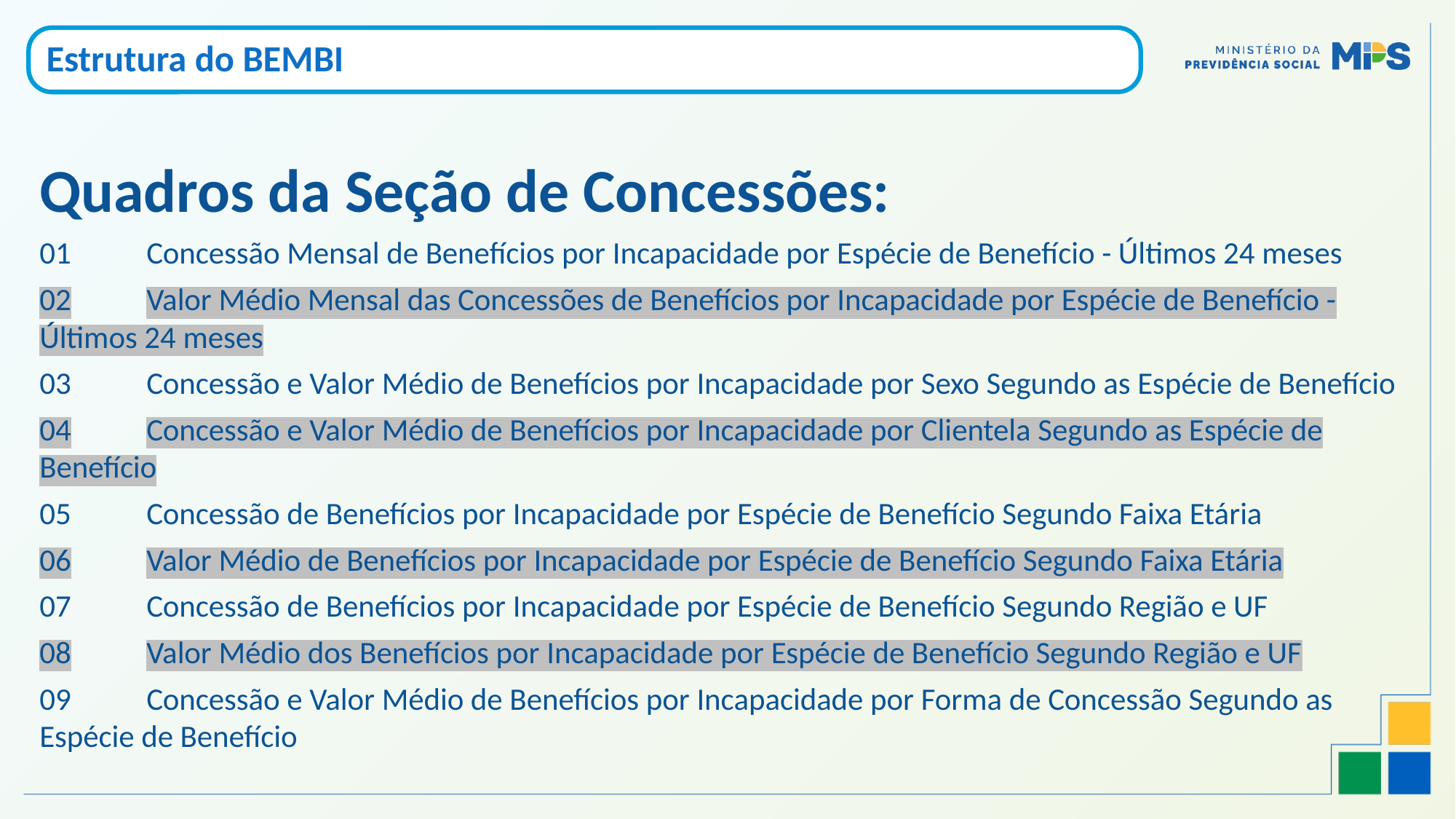

Estrutura do BEMBI
Quadros da Seção de Concessões:
01	Concessão Mensal de Benefícios por Incapacidade por Espécie de Benefício - Últimos 24 meses
02	Valor Médio Mensal das Concessões de Benefícios por Incapacidade por Espécie de Benefício - Últimos 24 meses
03	Concessão e Valor Médio de Benefícios por Incapacidade por Sexo Segundo as Espécie de Benefício
04	Concessão e Valor Médio de Benefícios por Incapacidade por Clientela Segundo as Espécie de Benefício
05	Concessão de Benefícios por Incapacidade por Espécie de Benefício Segundo Faixa Etária
06	Valor Médio de Benefícios por Incapacidade por Espécie de Benefício Segundo Faixa Etária
07	Concessão de Benefícios por Incapacidade por Espécie de Benefício Segundo Região e UF
08	Valor Médio dos Benefícios por Incapacidade por Espécie de Benefício Segundo Região e UF
09	Concessão e Valor Médio de Benefícios por Incapacidade por Forma de Concessão Segundo as Espécie de Benefício